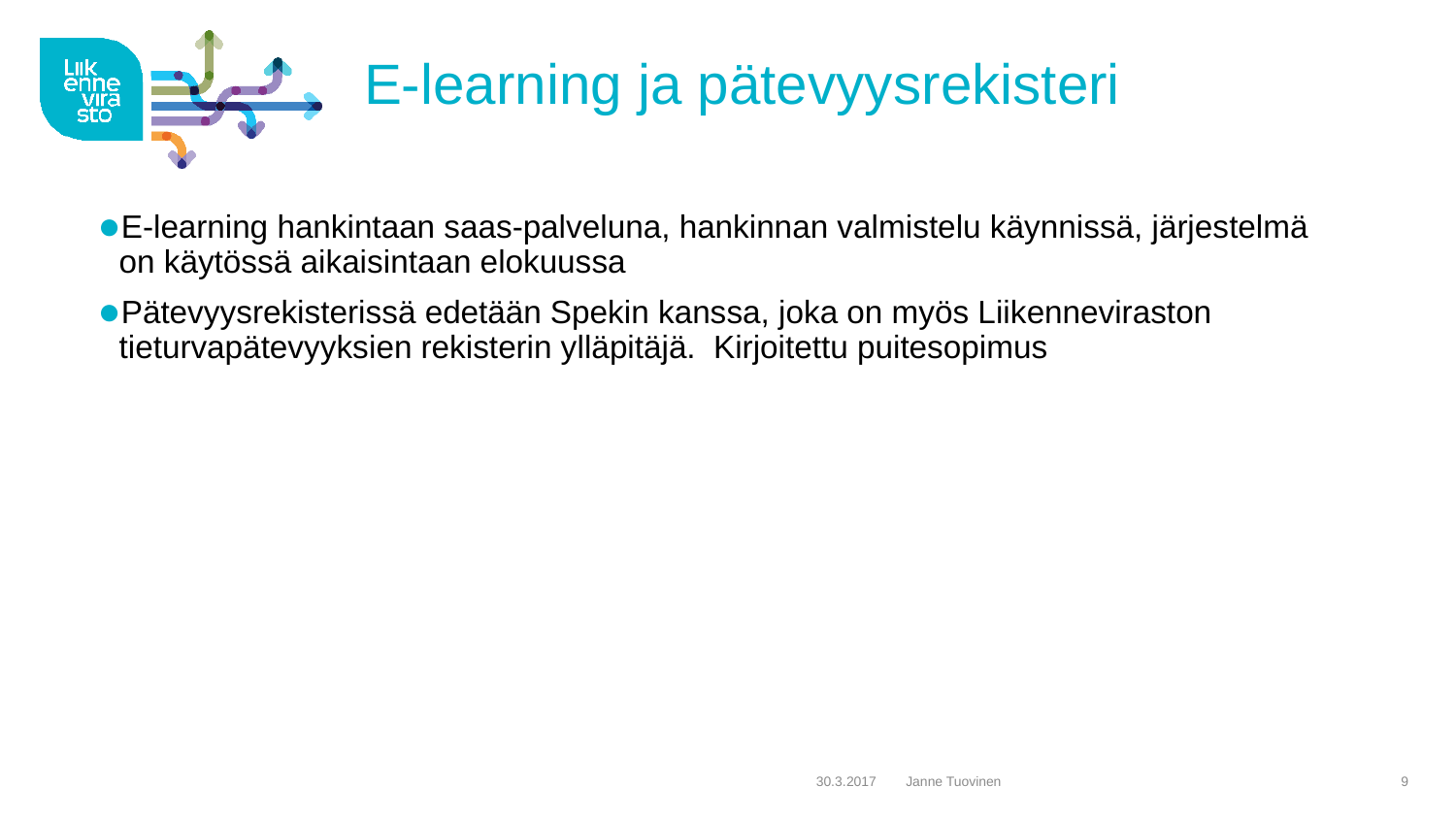

# E-learning ja pätevyysrekisteri
E-learning hankintaan saas-palveluna, hankinnan valmistelu käynnissä, järjestelmä on käytössä aikaisintaan elokuussa
Pätevyysrekisterissä edetään Spekin kanssa, joka on myös Liikenneviraston tieturvapätevyyksien rekisterin ylläpitäjä.  Kirjoitettu puitesopimus
30.3.2017
Janne Tuovinen
9